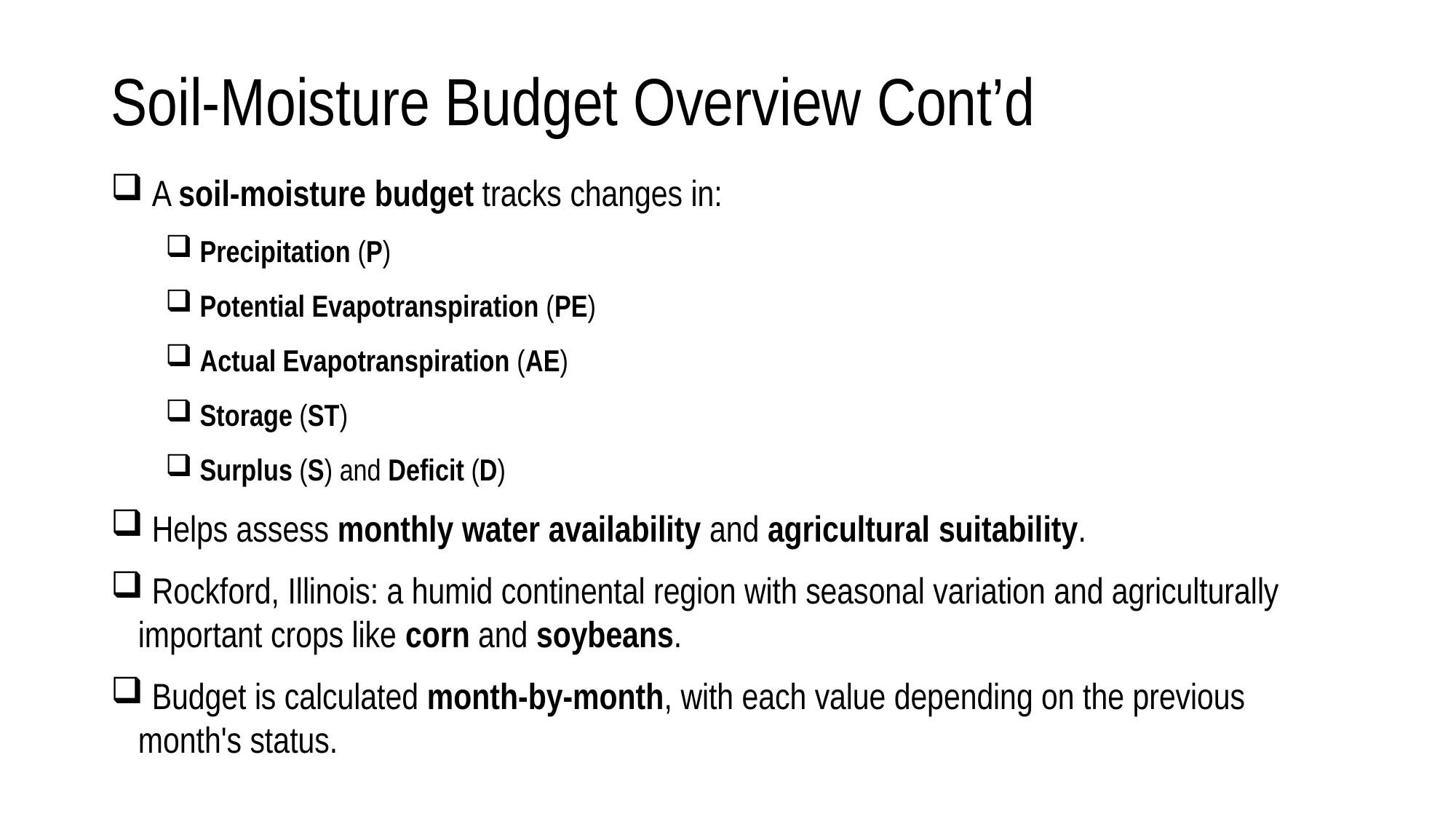

# Soil-Moisture Budget Overview Cont’d
 A soil-moisture budget tracks changes in:
 Precipitation (P)
 Potential Evapotranspiration (PE)
 Actual Evapotranspiration (AE)
 Storage (ST)
 Surplus (S) and Deficit (D)
 Helps assess monthly water availability and agricultural suitability.
 Rockford, Illinois: a humid continental region with seasonal variation and agriculturally important crops like corn and soybeans.
 Budget is calculated month-by-month, with each value depending on the previous month's status.